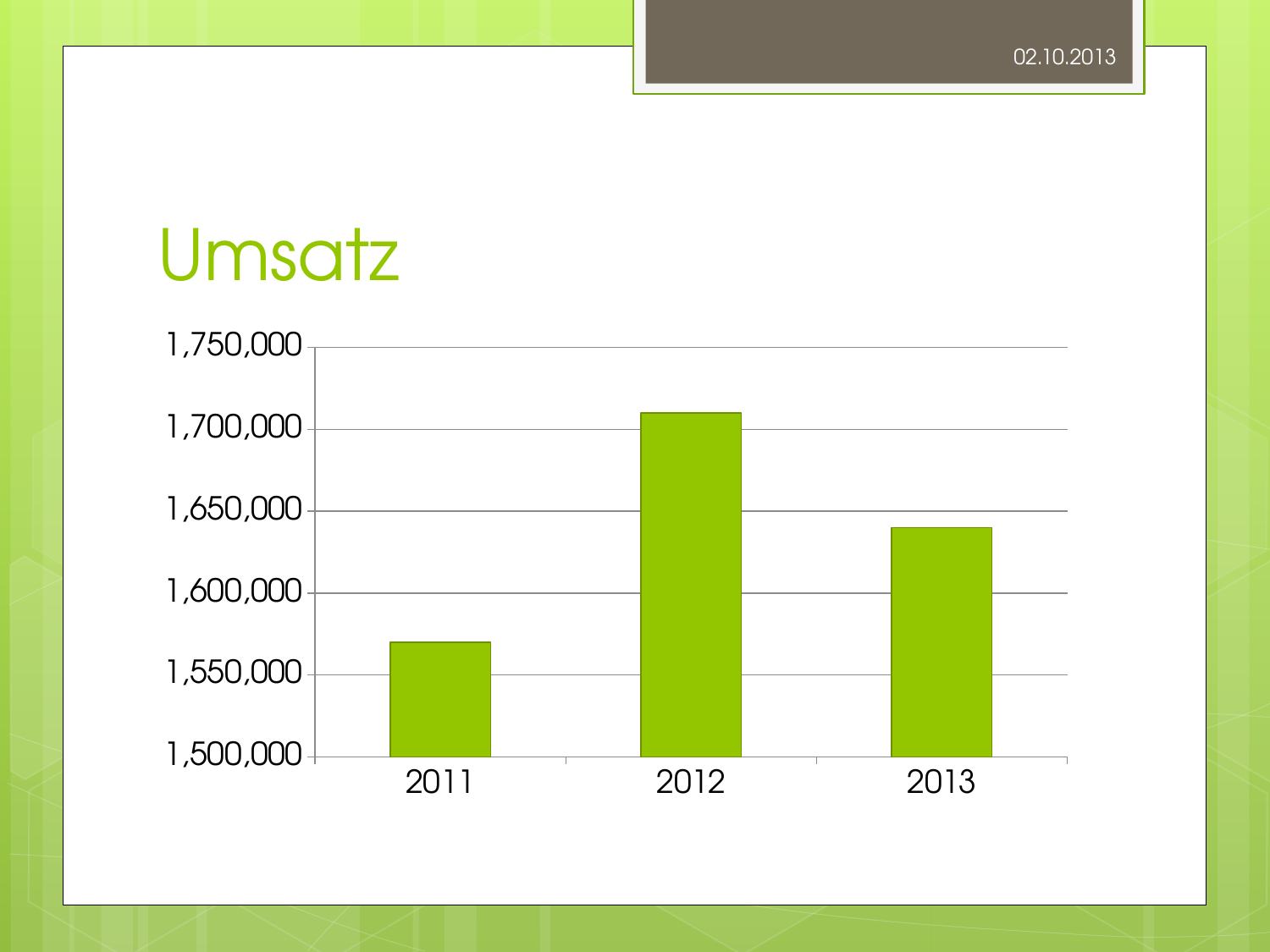

02.10.2013
# Umsatz

### Chart

| Category | Umsatz |
|---|---|
| 2011 | 1570000.0 |
| 2012 | 1710000.0 |
| 2013 | 1640000.0 |